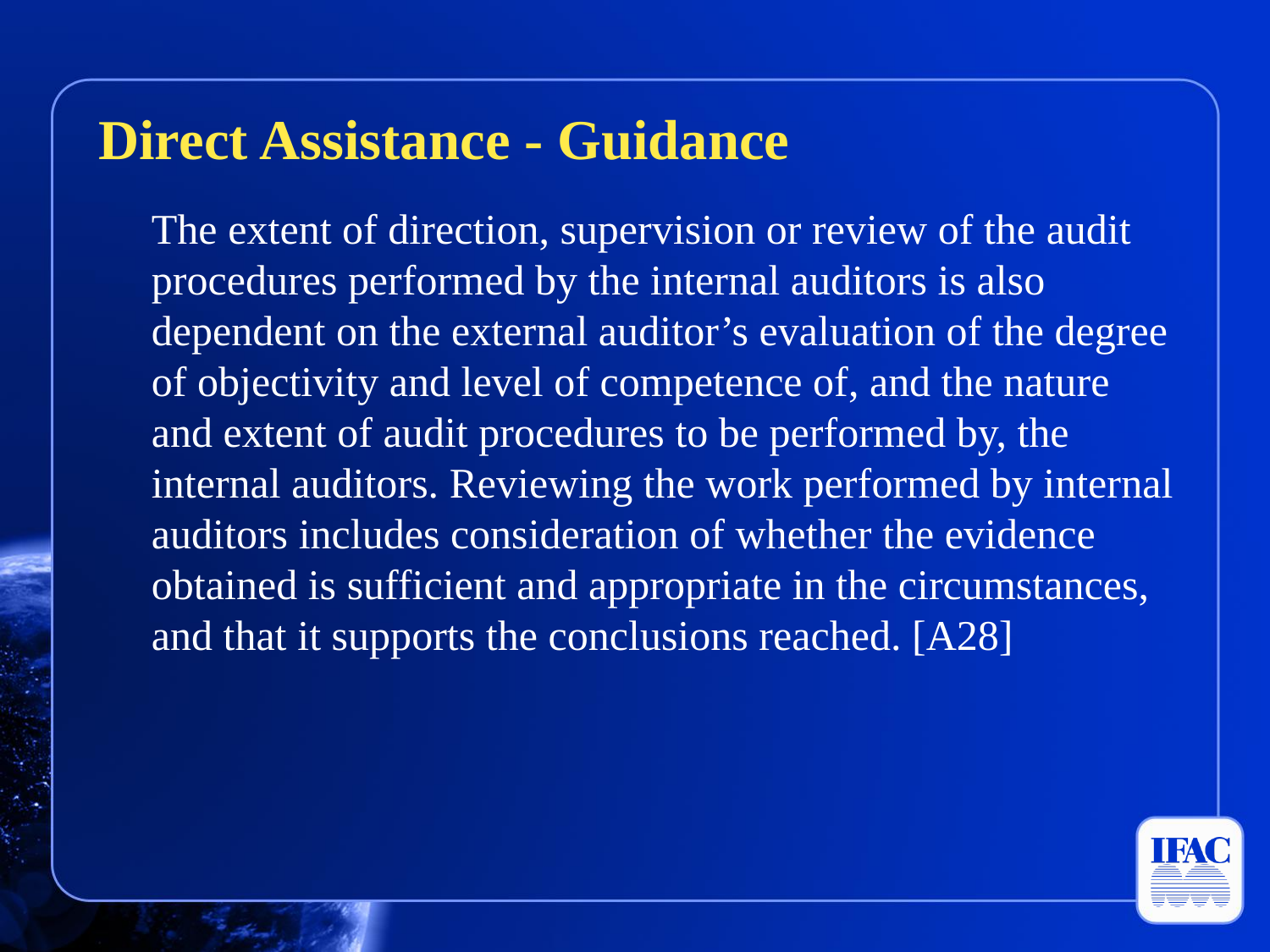

Direct Assistance - Guidance
	The extent of direction, supervision or review of the audit procedures performed by the internal auditors is also dependent on the external auditor’s evaluation of the degree of objectivity and level of competence of, and the nature and extent of audit procedures to be performed by, the internal auditors. Reviewing the work performed by internal auditors includes consideration of whether the evidence obtained is sufficient and appropriate in the circumstances, and that it supports the conclusions reached. [A28]